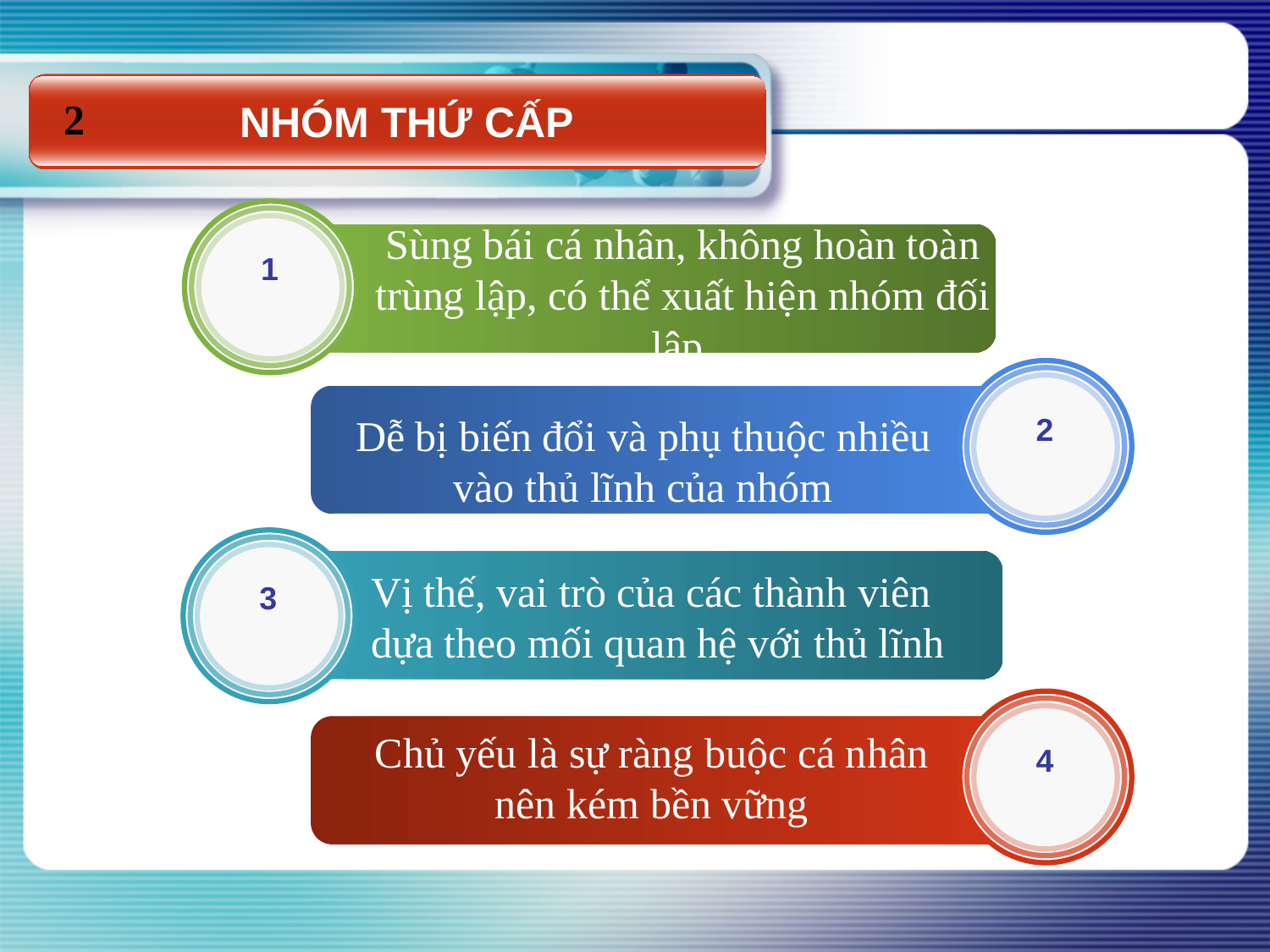

2
NHÓM THỨ CẤP
# Click to edit title style

Sùng bái cá nhân, không hoàn toàn trùng lập, có thể xuất hiện nhóm đối lập

1

Dễ bị biến đổi và phụ thuộc nhiều vào thủ lĩnh của nhóm
2

Vị thế, vai trò của các thành viên dựa theo mối quan hệ với thủ lĩnh
3

Chủ yếu là sự ràng buộc cá nhân nên kém bền vững
4